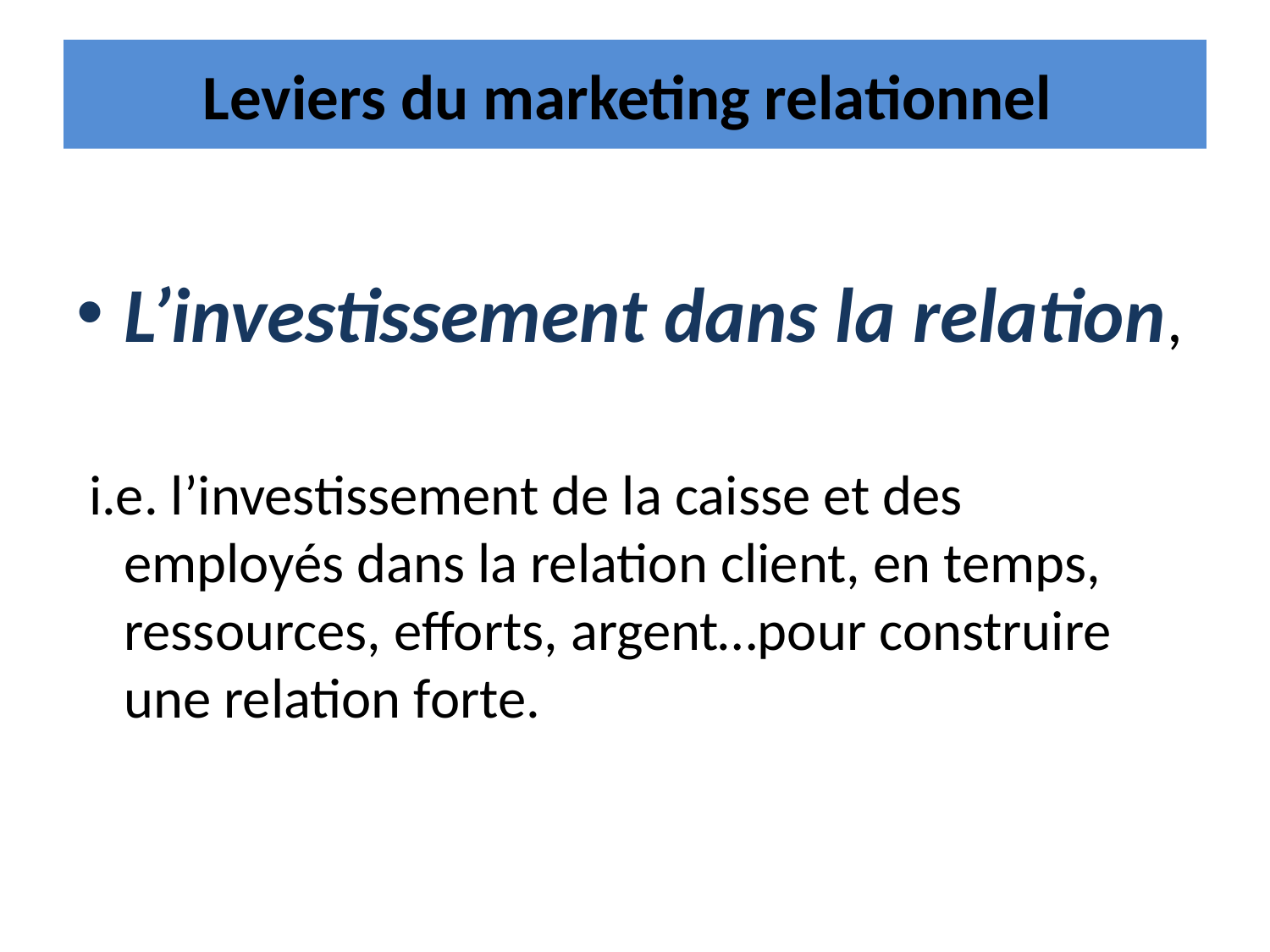

# Leviers du marketing relationnel

L’investissement dans la relation,

 i.e. l’investissement de la caisse et des employés dans la relation client, en temps, ressources, efforts, argent…pour construire une relation forte.